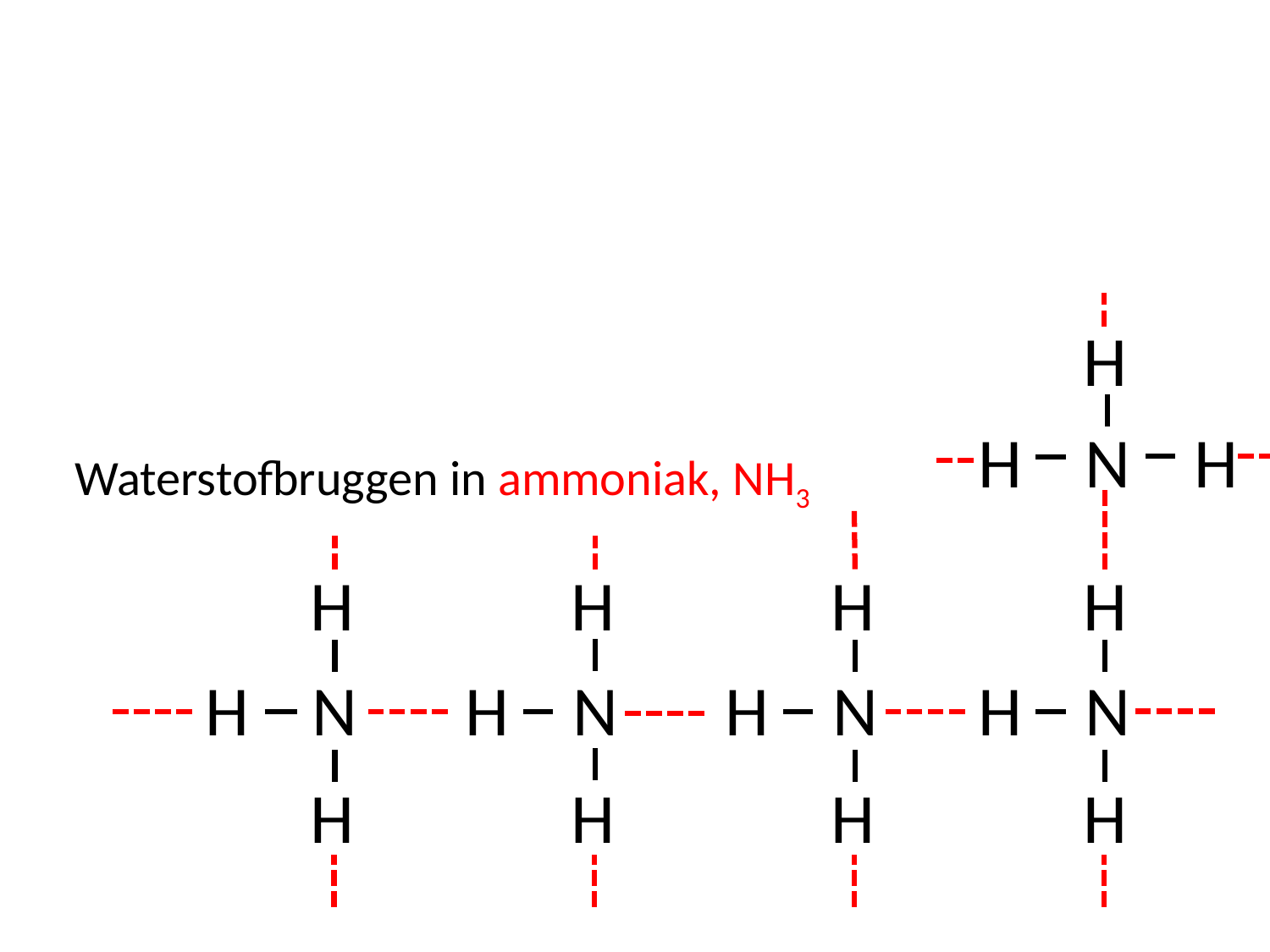

H
H    N    H
Waterstofbruggen in ammoniak, NH3
H
H
H
H
H    N
H    N
H    N
H    N
H
H
H
H